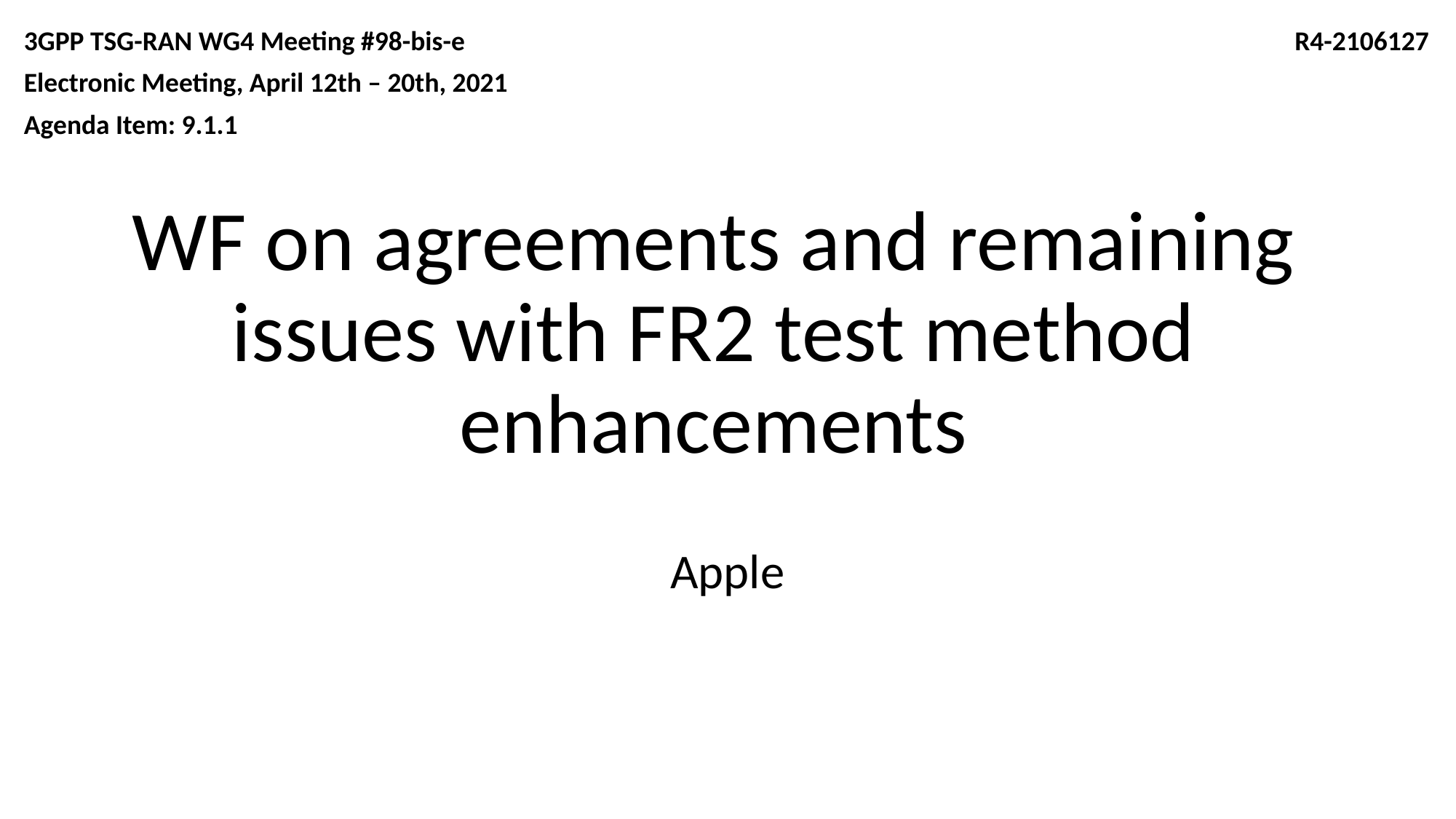

3GPP TSG-RAN WG4 Meeting #98-bis-e
Electronic Meeting, April 12th – 20th, 2021
Agenda Item: 9.1.1
R4-2106127
# WF on agreements and remaining issues with FR2 test method enhancements
Apple